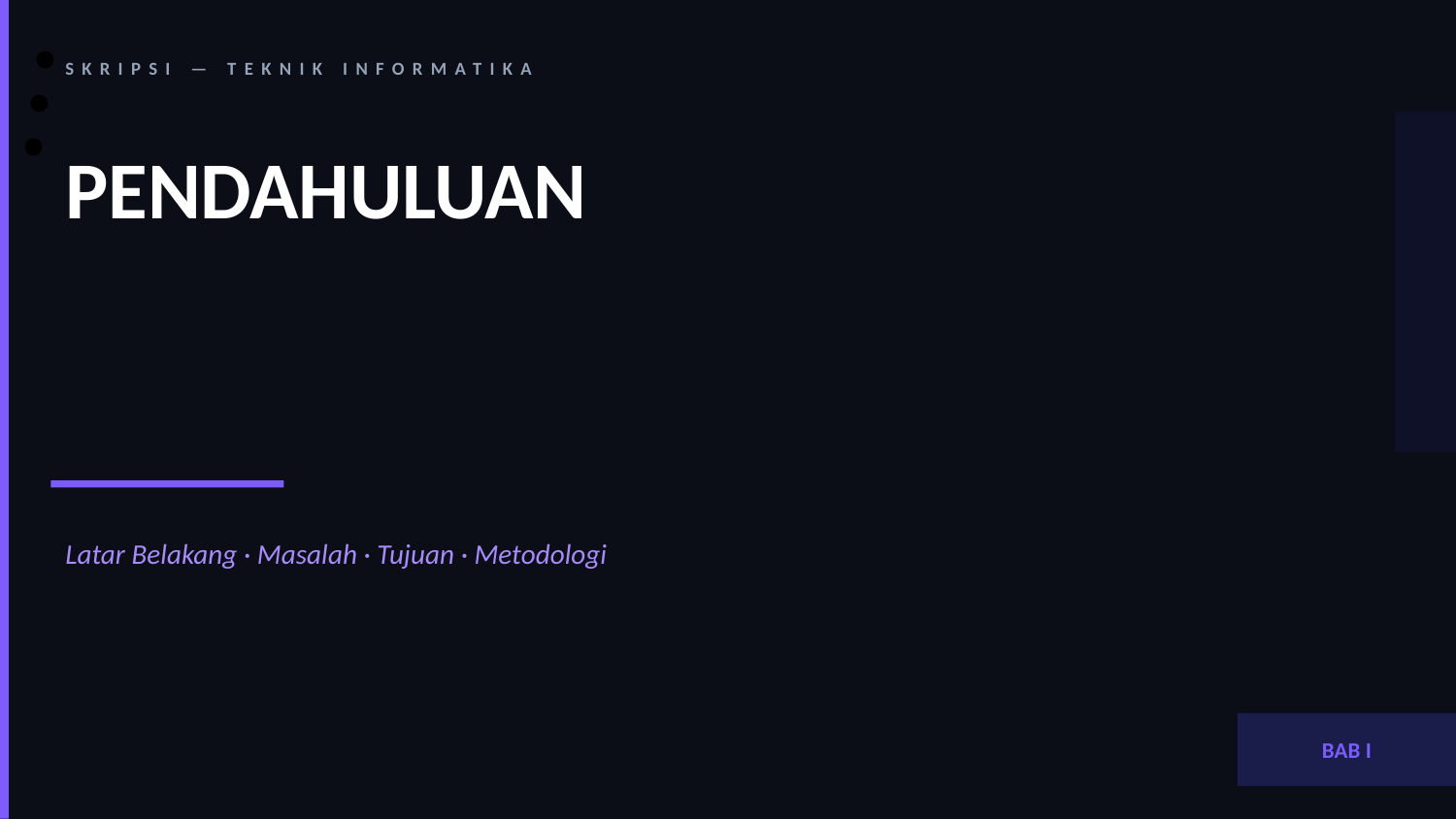

I
SKRIPSI — TEKNIK INFORMATIKA

PENDAHULUAN

Latar Belakang · Masalah · Tujuan · Metodologi

BAB I